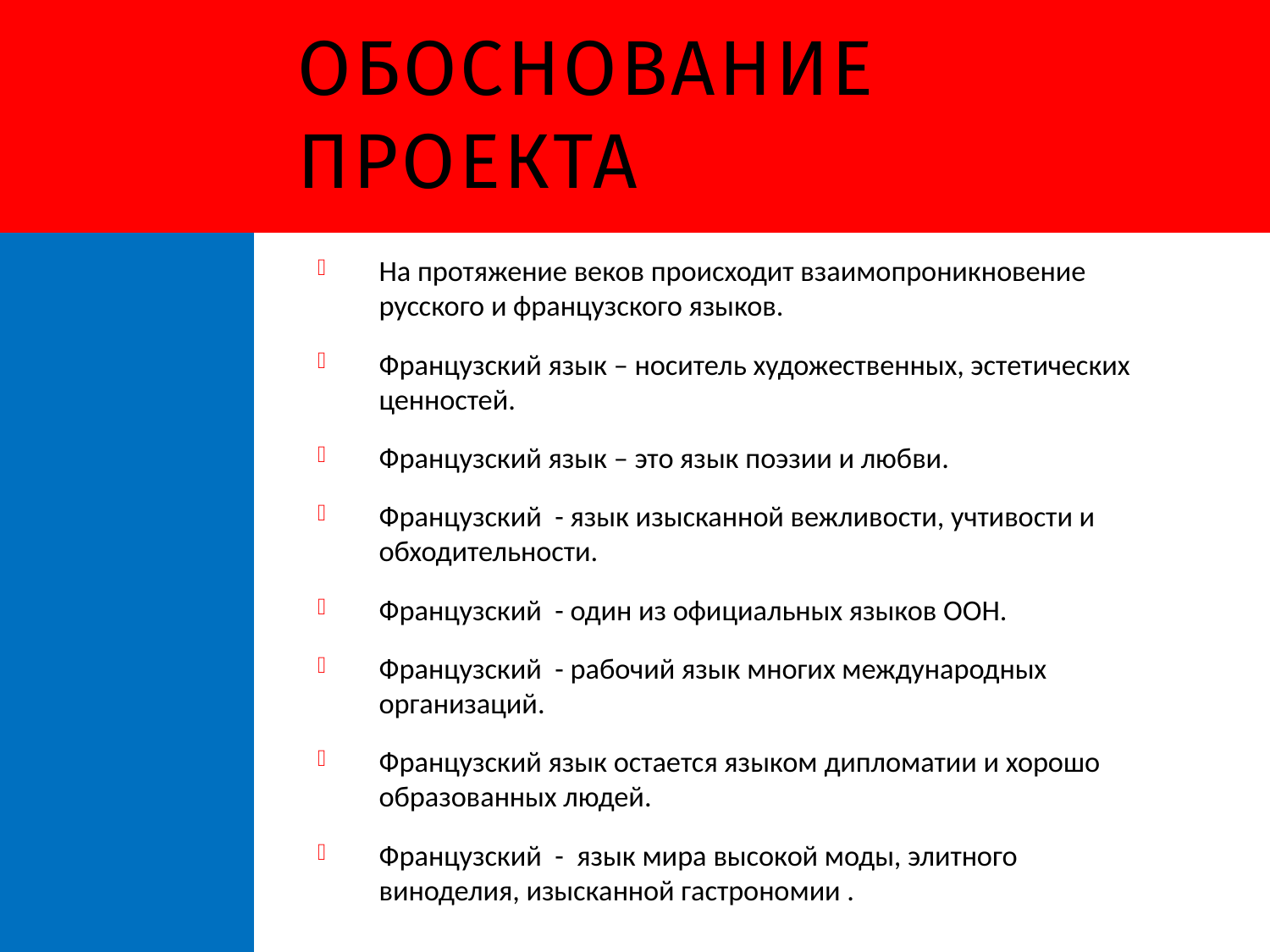

# Обоснование проекта
На протяжение веков происходит взаимопроникновение русского и французского языков.
Французский язык – носитель художественных, эстетических ценностей.
Французский язык – это язык поэзии и любви.
Французский  - язык изысканной вежливости, учтивости и обходительности.
Французский  - один из официальных языков ООН.
Французский  - рабочий язык многих международных организаций.
Французский язык остается языком дипломатии и хорошо образованных людей.
Французский  -  язык мира высокой моды, элитного виноделия, изысканной гастрономии .